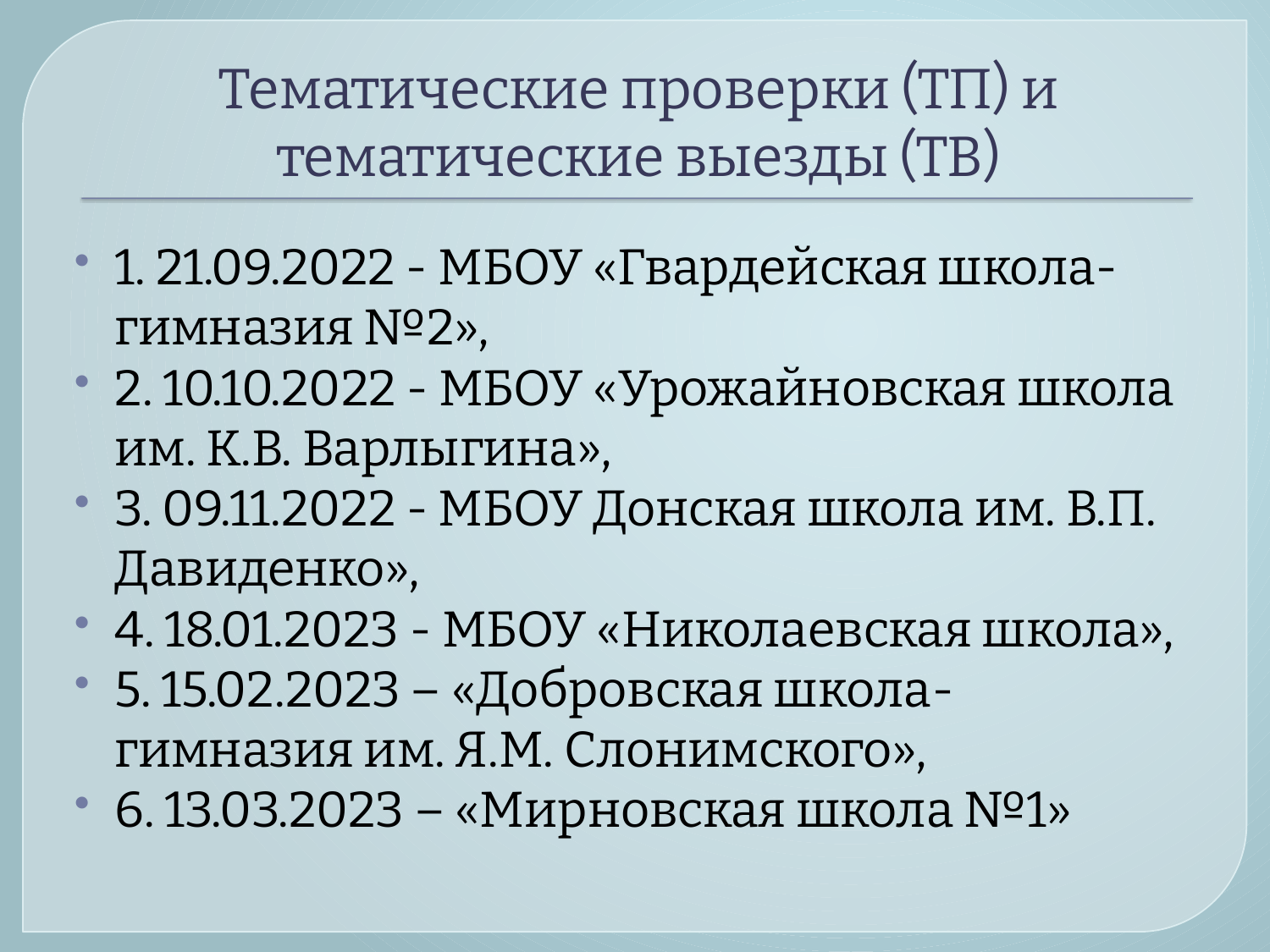

# Тематические проверки (ТП) и тематические выезды (ТВ)
1. 21.09.2022 - МБОУ «Гвардейская школа-гимназия №2»,
2. 10.10.2022 - МБОУ «Урожайновская школа им. К.В. Варлыгина»,
3. 09.11.2022 - МБОУ Донская школа им. В.П. Давиденко»,
4. 18.01.2023 - МБОУ «Николаевская школа»,
5. 15.02.2023 – «Добровская школа-гимназия им. Я.М. Слонимского»,
6. 13.03.2023 – «Мирновская школа №1»